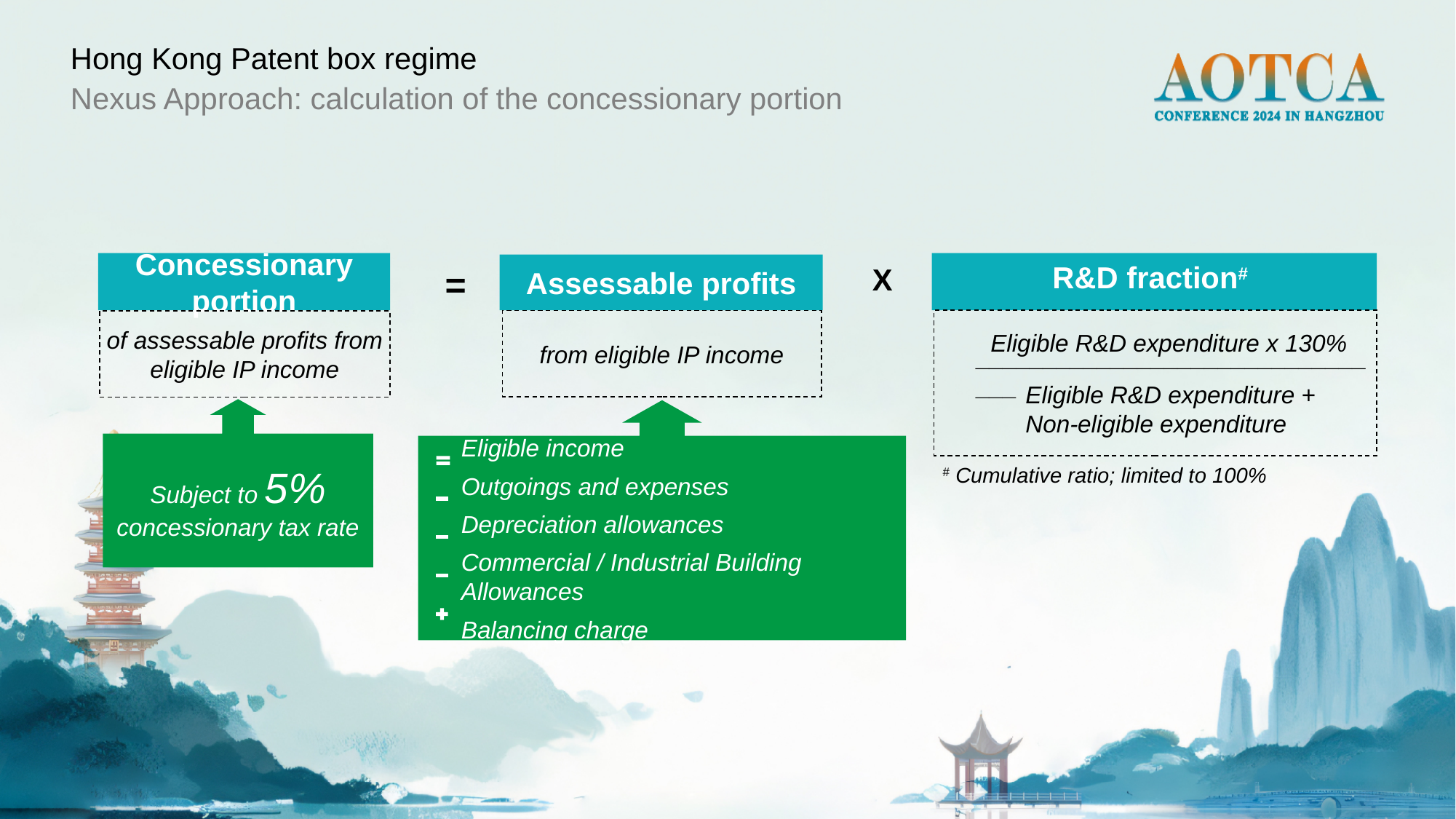

Hong Kong Patent box regime
Nexus Approach: calculation of the concessionary portion

Concessionary portion
R&D fraction#

Eligible R&D expenditure x 130%
________________________________
Eligible R&D expenditure +
Non-eligible expenditure
Assessable profits
from eligible IP income
X
=
of assessable profits from eligible IP income
Subject to 5% concessionary tax rate
Eligible income
Outgoings and expenses
Depreciation allowances
Commercial / Industrial Building Allowances
Balancing charge

# Cumulative ratio; limited to 100%